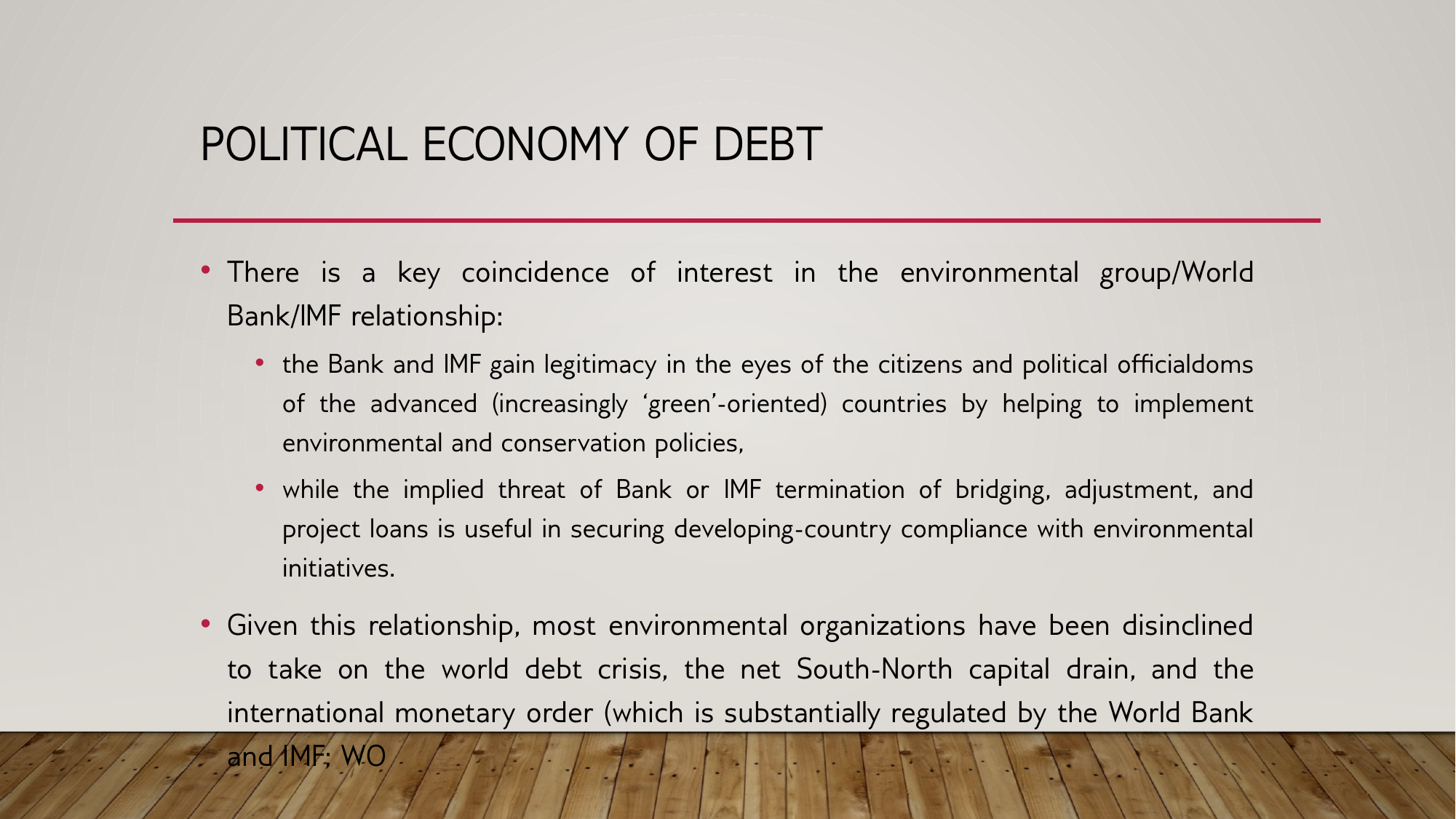

# political economy of debt
There is a key coincidence of interest in the environmental group/World Bank/IMF relationship:
the Bank and IMF gain legitimacy in the eyes of the citizens and political officialdoms of the advanced (increasingly ‘green’-oriented) countries by helping to implement environmental and conservation policies,
while the implied threat of Bank or IMF termination of bridging, adjustment, and project loans is useful in securing developing-country compliance with environmental initiatives.
Given this relationship, most environmental organizations have been disinclined to take on the world debt crisis, the net South-North capital drain, and the international monetary order (which is substantially regulated by the World Bank and IMF; WO